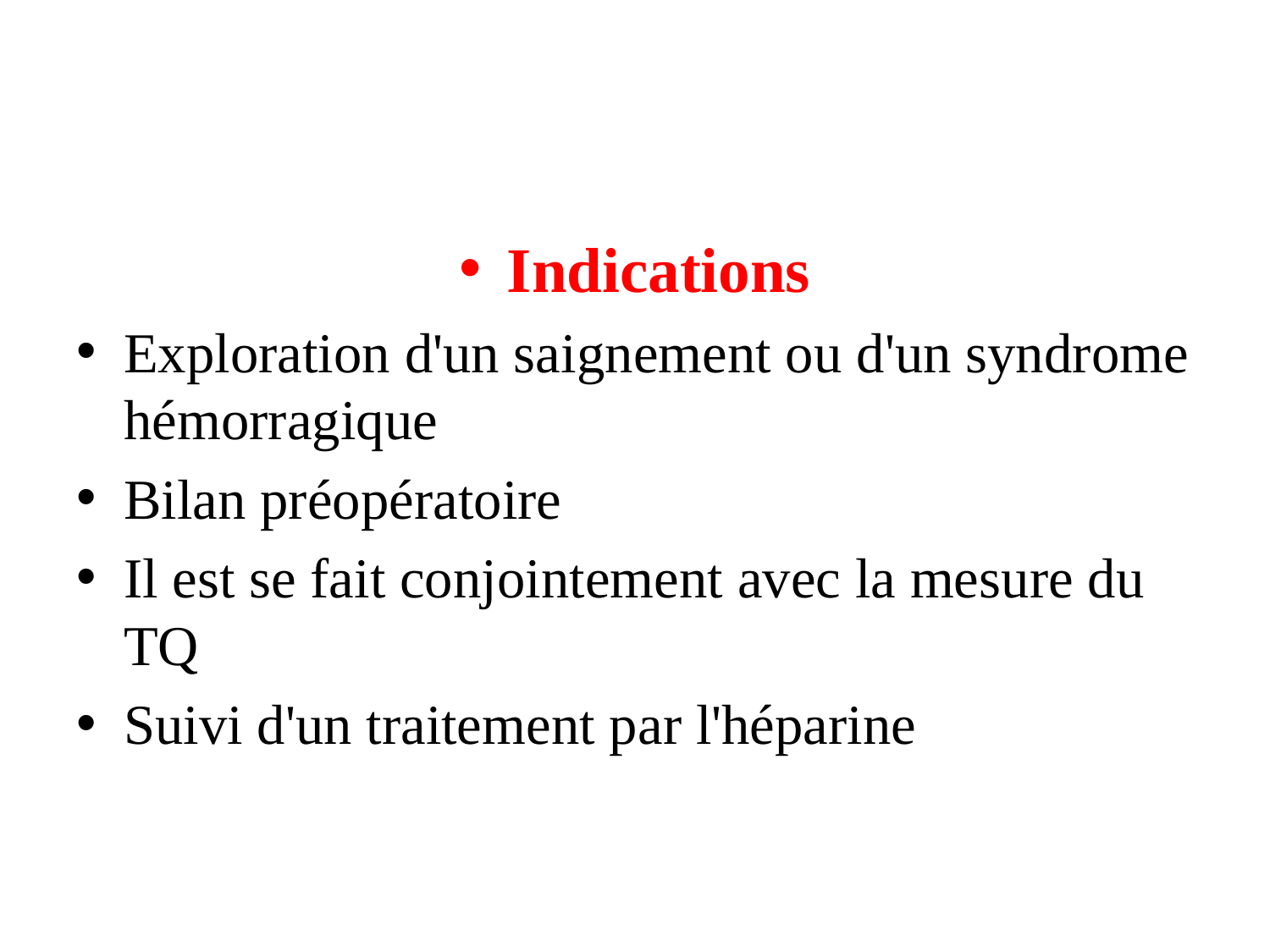

Indications
Exploration d'un saignement ou d'un syndrome hémorragique
Bilan préopératoire
Il est se fait conjointement avec la mesure du TQ
Suivi d'un traitement par l'héparine